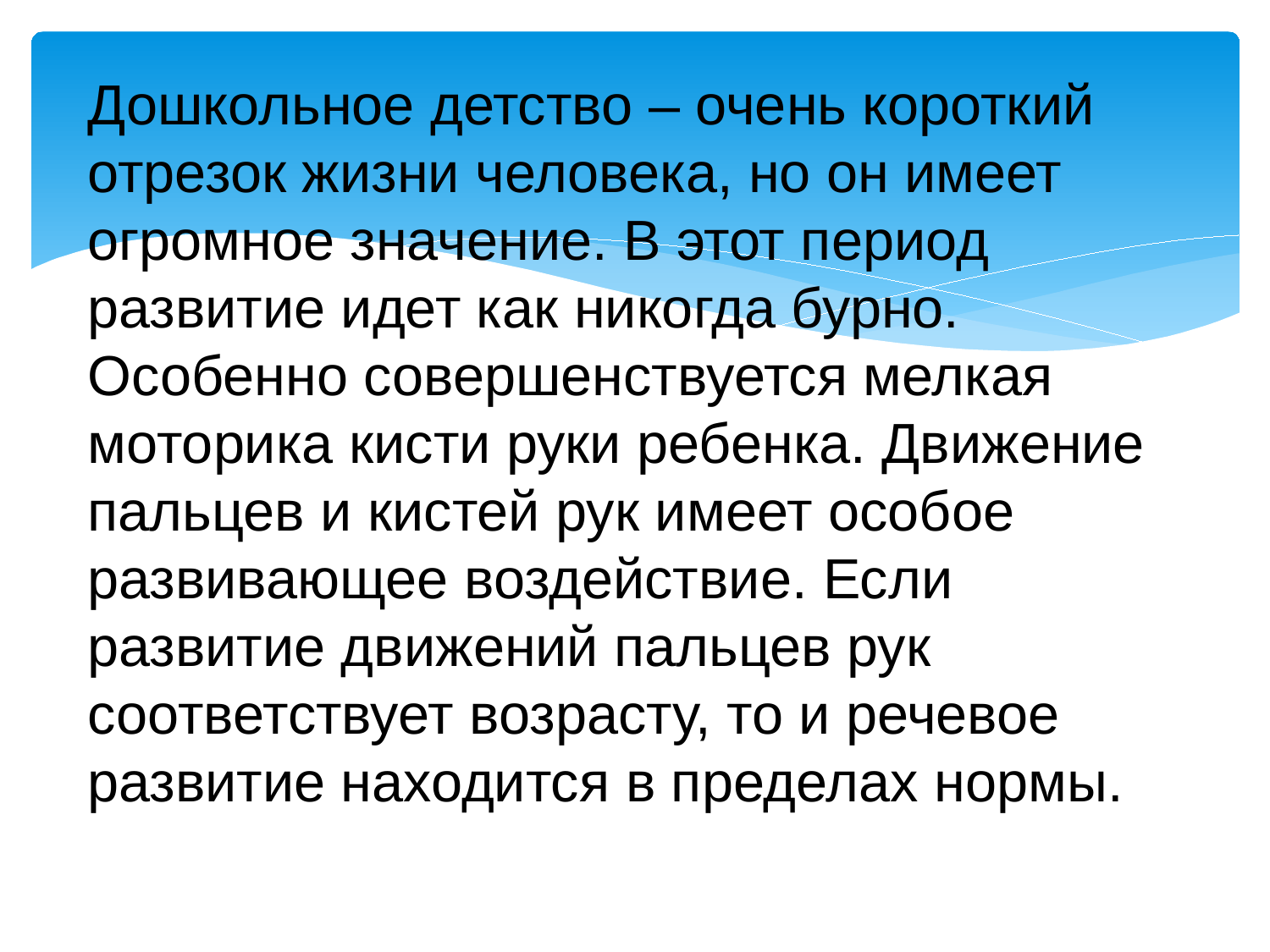

# Дошкольное детство – очень короткий отрезок жизни человека, но он имеет огромное значение. В этот период развитие идет как никогда бурно. Особенно совершенствуется мелкая моторика кисти руки ребенка. Движение пальцев и кистей рук имеет особое развивающее воздействие. Если развитие движений пальцев рук соответствует возрасту, то и речевое развитие находится в пределах нормы.